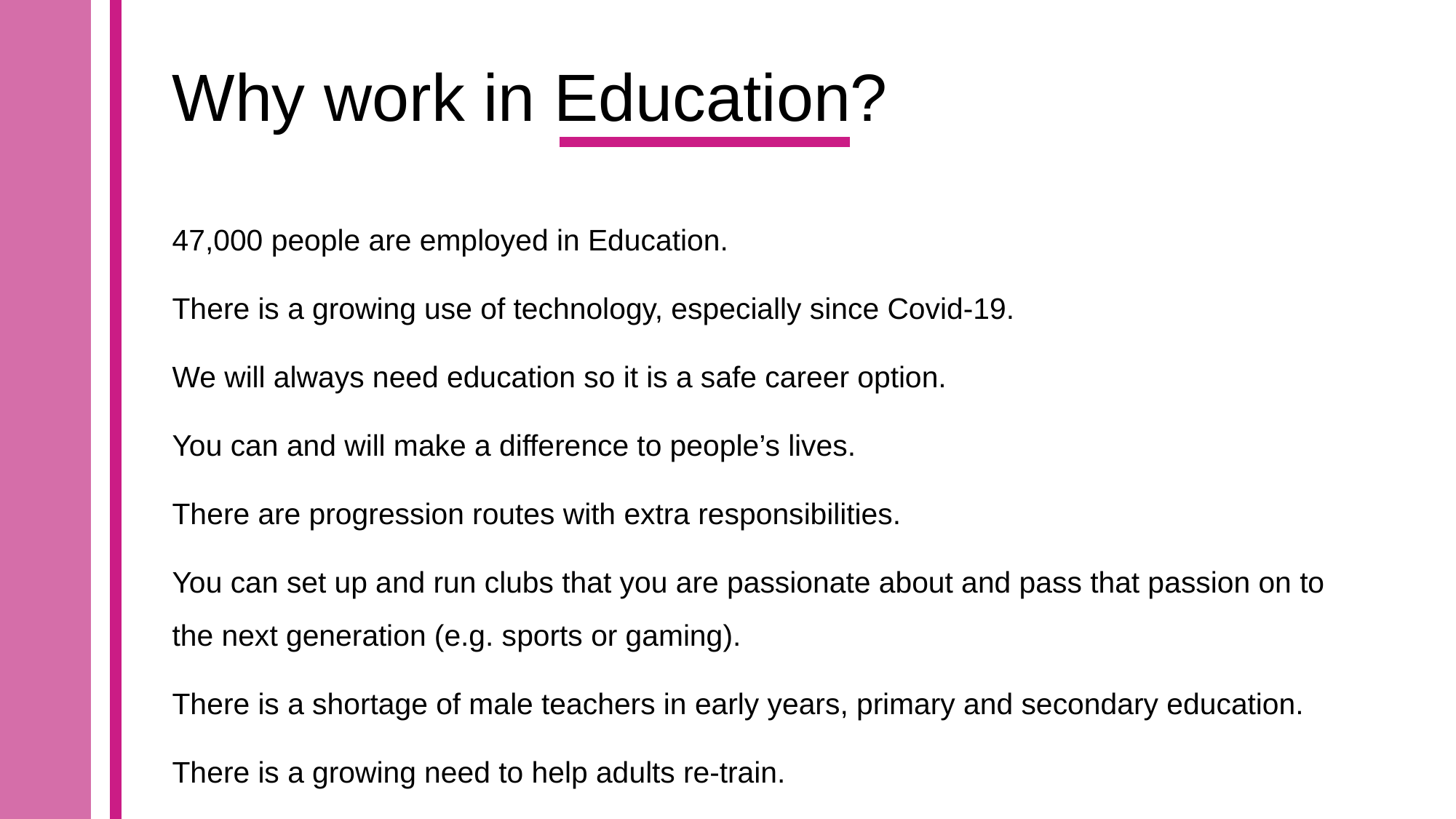

# Why work in Education?

47,000 people are employed in Education.
There is a growing use of technology, especially since Covid-19.
We will always need education so it is a safe career option.
You can and will make a difference to people’s lives.
There are progression routes with extra responsibilities.
You can set up and run clubs that you are passionate about and pass that passion on to the next generation (e.g. sports or gaming).
There is a shortage of male teachers in early years, primary and secondary education.
There is a growing need to help adults re-train.